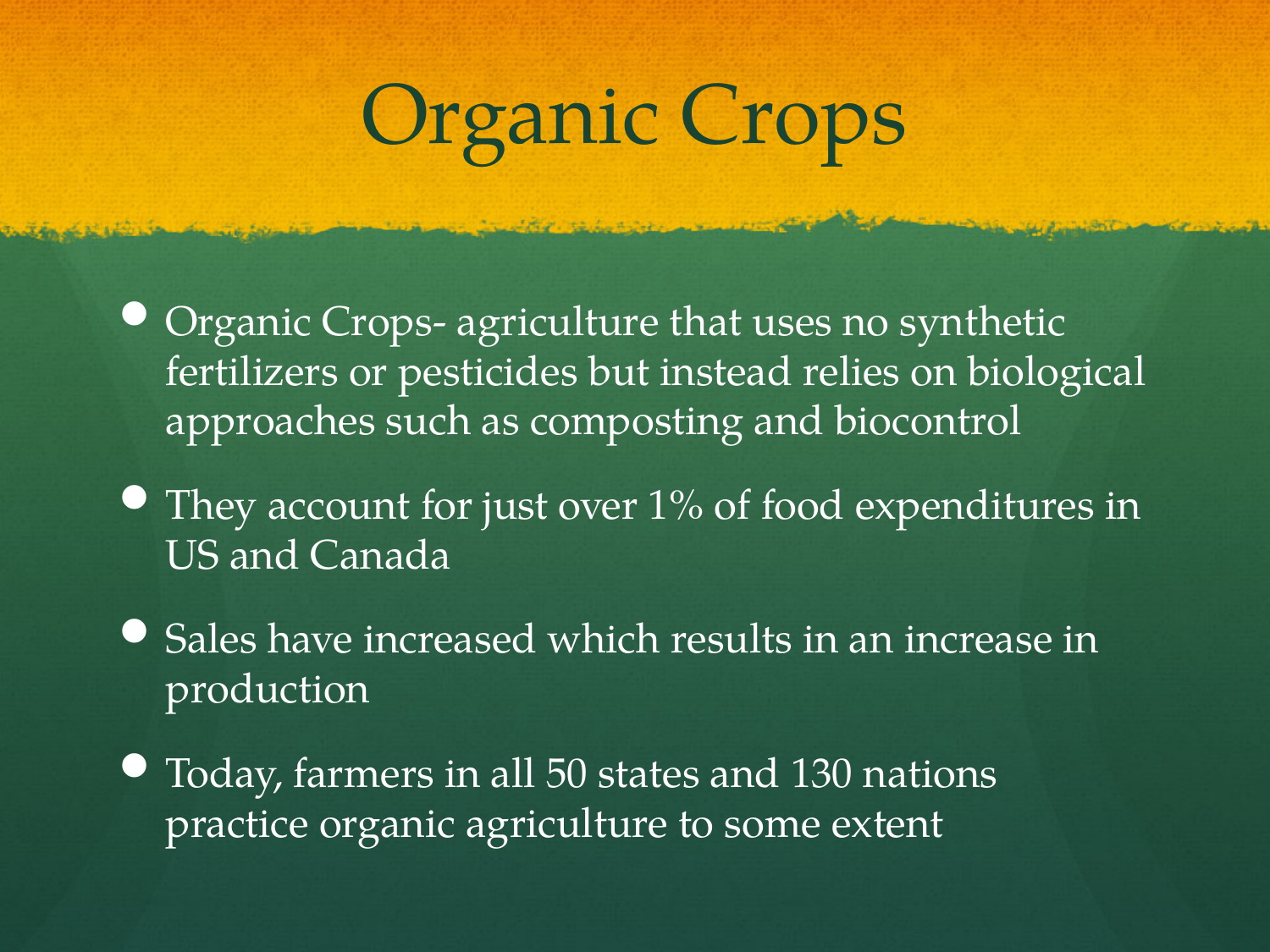

# Organic Crops
Organic Crops- agriculture that uses no synthetic fertilizers or pesticides but instead relies on biological approaches such as composting and biocontrol
They account for just over 1% of food expenditures in US and Canada
Sales have increased which results in an increase in production
Today, farmers in all 50 states and 130 nations practice organic agriculture to some extent